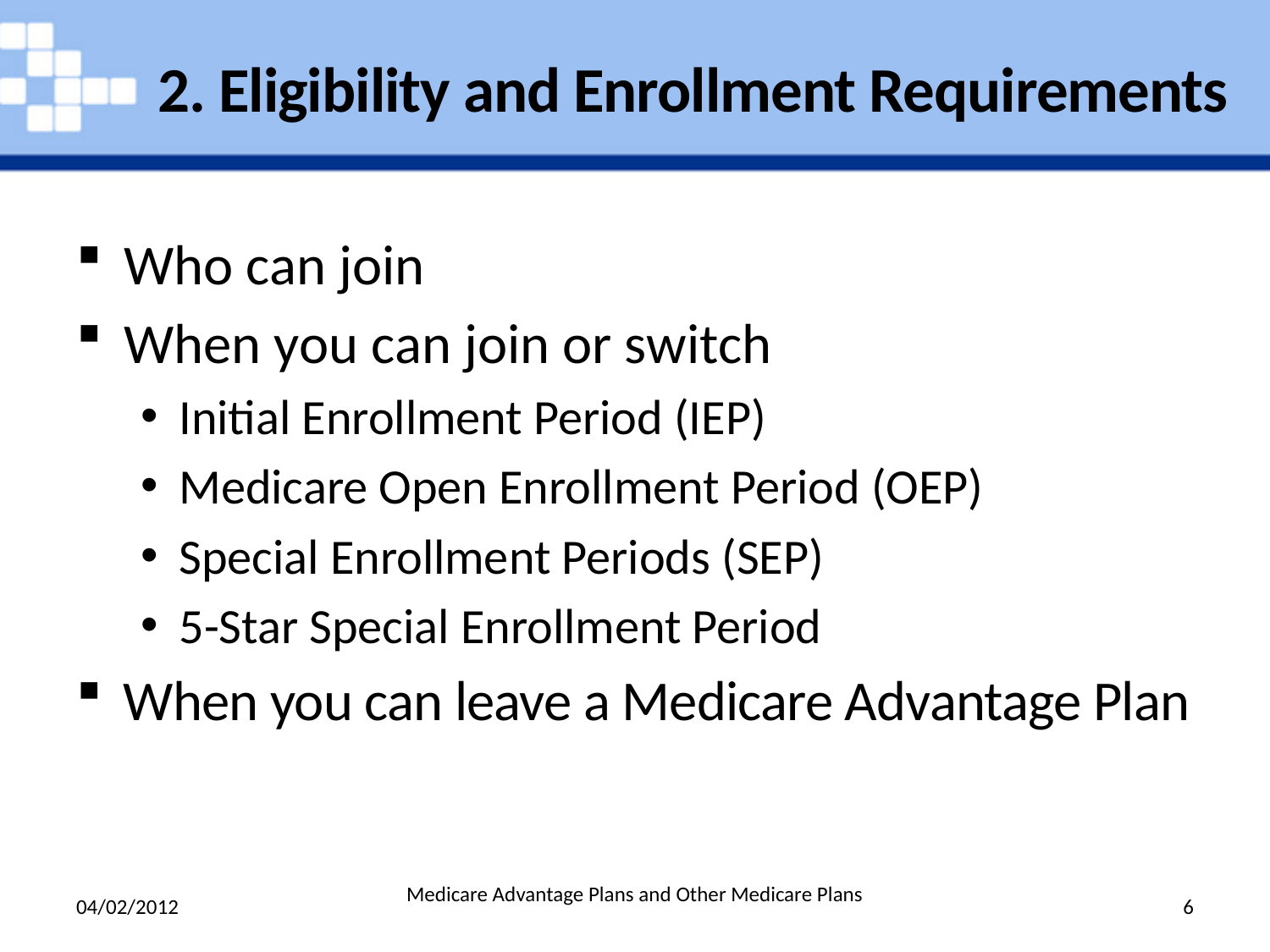

# 2. Eligibility and Enrollment Requirements
Who can join
When you can join or switch
Initial Enrollment Period (IEP)
Medicare Open Enrollment Period (OEP)
Special Enrollment Periods (SEP)
5-Star Special Enrollment Period
When you can leave a Medicare Advantage Plan

04/02/2012
Medicare Advantage Plans and Other Medicare Plans

6